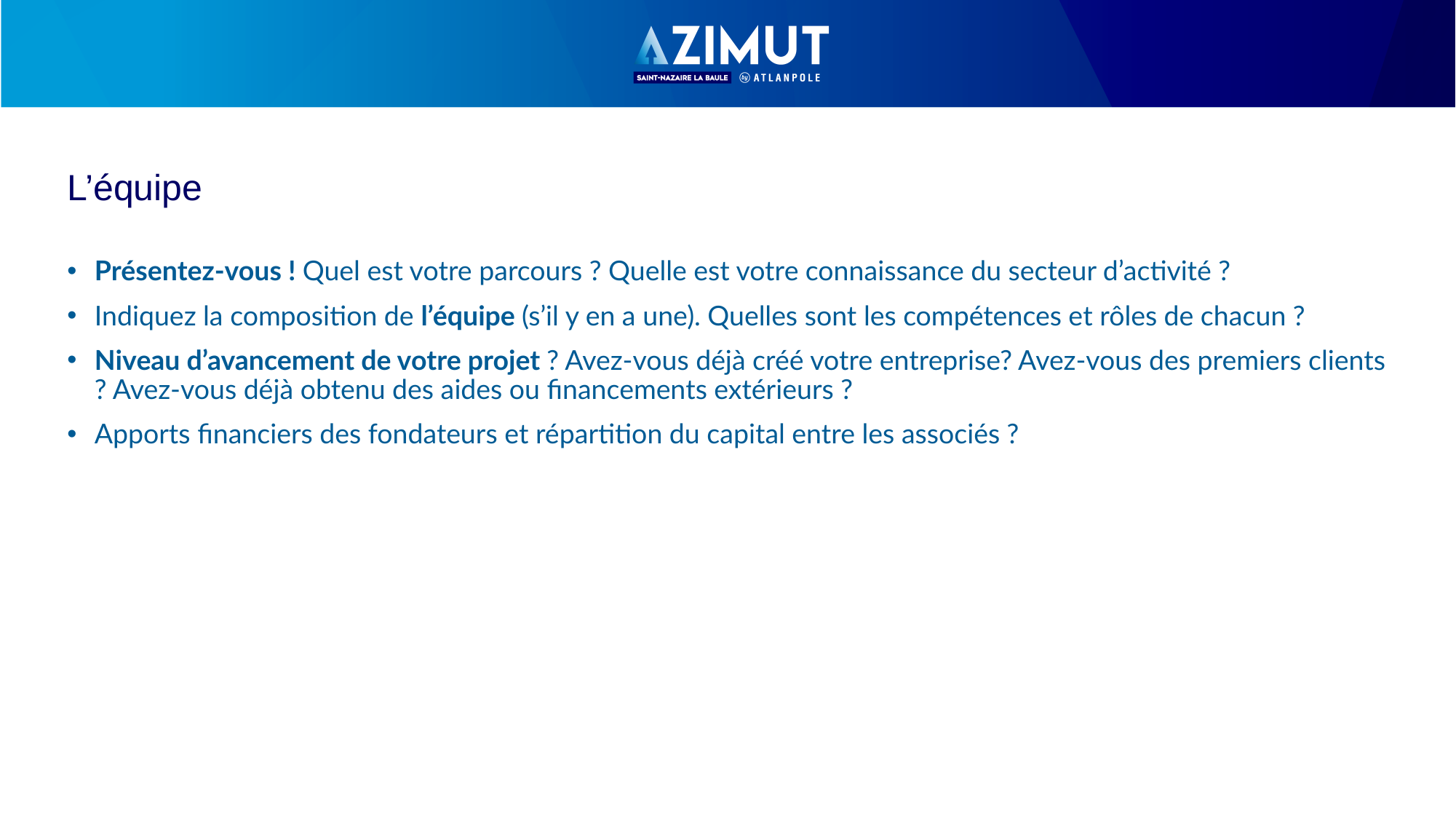

# L’équipe
Présentez-vous ! Quel est votre parcours ? Quelle est votre connaissance du secteur d’activité ?
Indiquez la composition de l’équipe (s’il y en a une). Quelles sont les compétences et rôles de chacun ?
Niveau d’avancement de votre projet ? Avez-vous déjà créé votre entreprise? Avez-vous des premiers clients ? Avez-vous déjà obtenu des aides ou financements extérieurs ?
Apports financiers des fondateurs et répartition du capital entre les associés ?